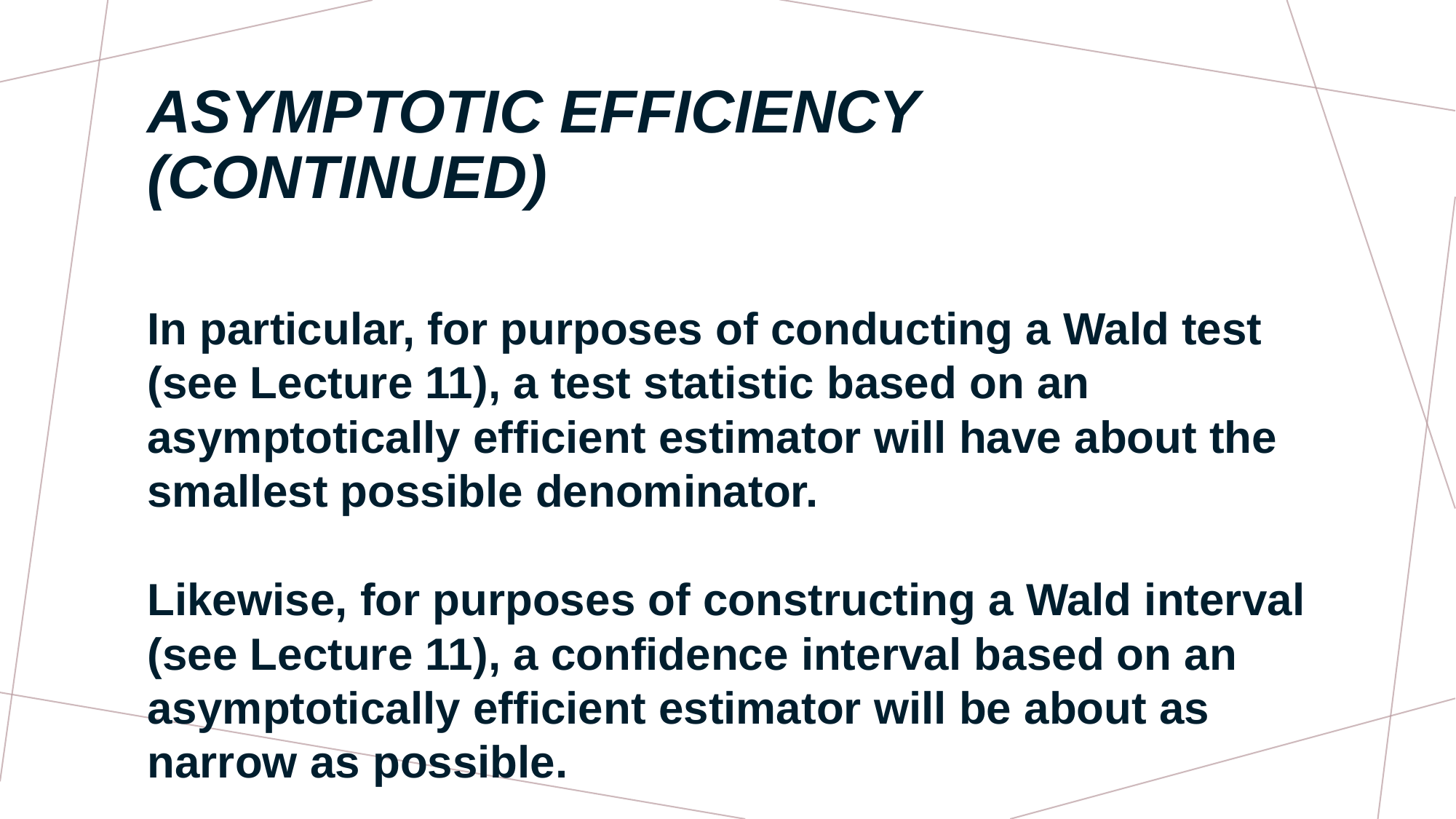

# ASYMPTOTIC EFFICIENCY (CONTINUED)

In particular, for purposes of conducting a Wald test (see Lecture 11), a test statistic based on an asymptotically efficient estimator will have about the smallest possible denominator.

Likewise, for purposes of constructing a Wald interval (see Lecture 11), a confidence interval based on an asymptotically efficient estimator will be about as narrow as possible.